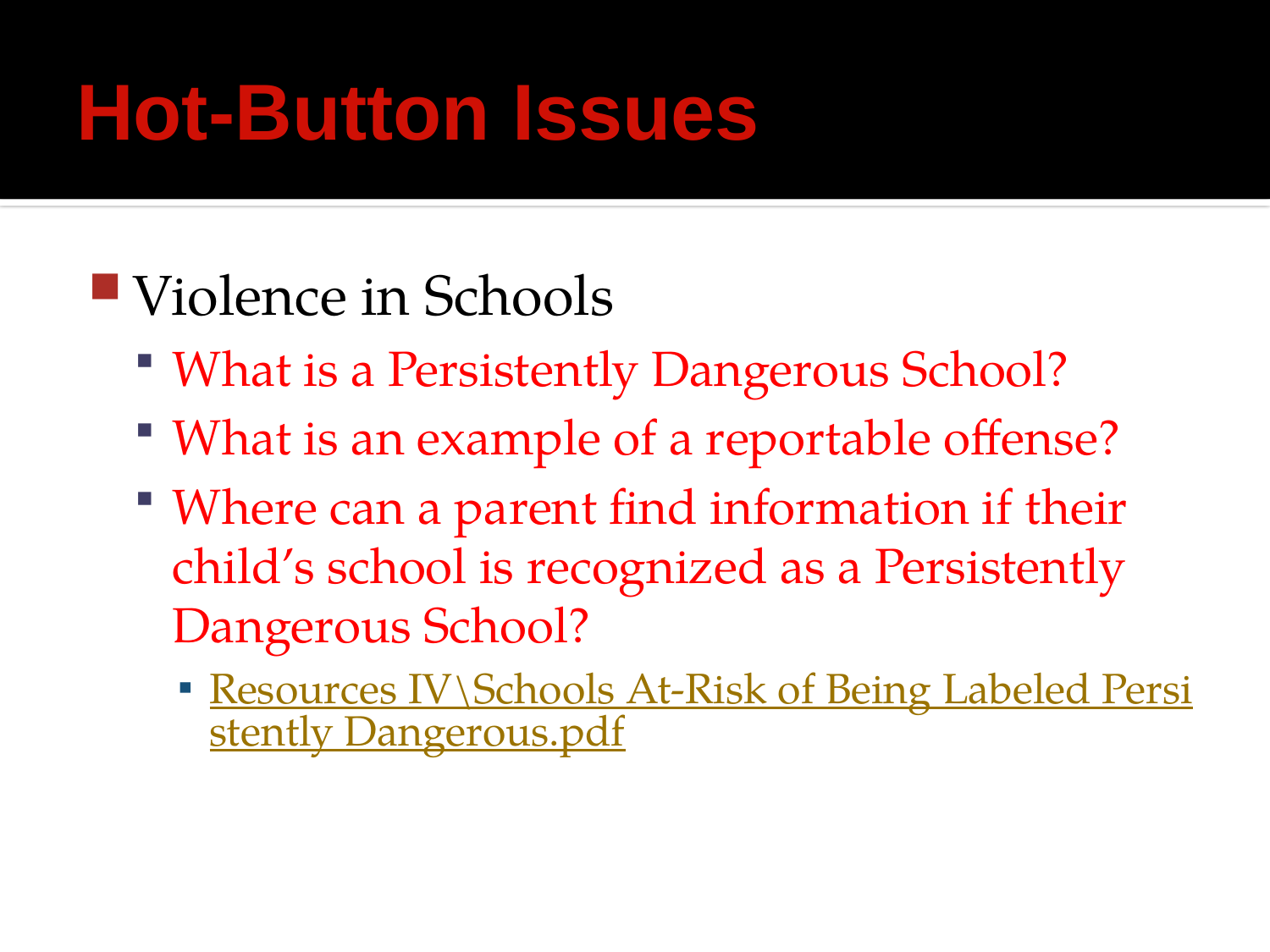

# Hot-Button Issues
Violence in Schools
What is a Persistently Dangerous School?
What is an example of a reportable offense?
Where can a parent find information if their child’s school is recognized as a Persistently Dangerous School?
Resources IV\Schools At-Risk of Being Labeled Persistently Dangerous.pdf